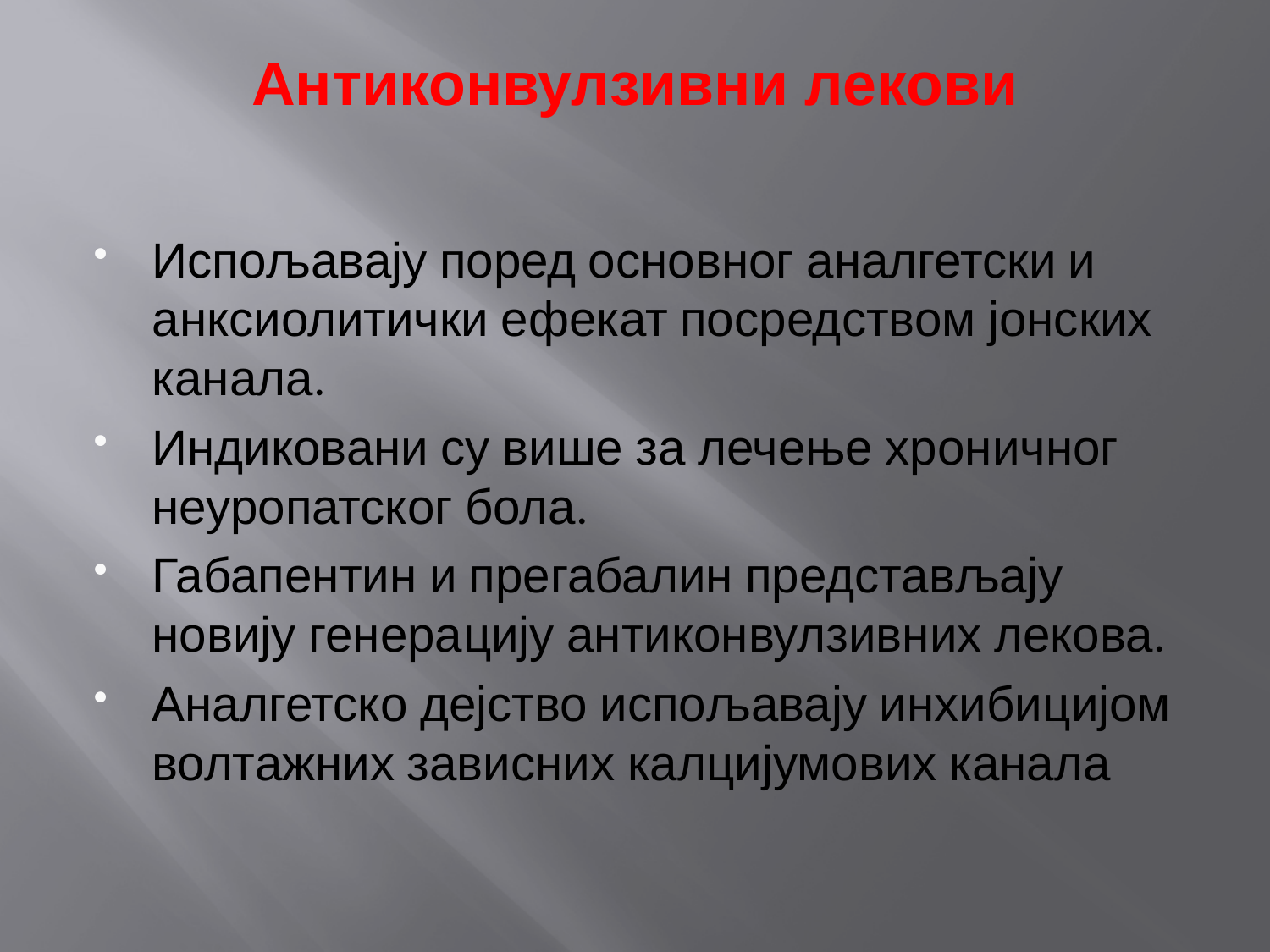

# Антиконвулзивни лекови
Испољавају поред основног аналгетски и анксиолитички ефекат посредством јонских канала.
Индиковани су више за лечење хроничног неуропатског бола.
Габапентин и прегабалин представљају новију генерацију антиконвулзивних лекова.
Аналгетско дејство испољавају инхибицијом волтажних зависних калцијумових канала